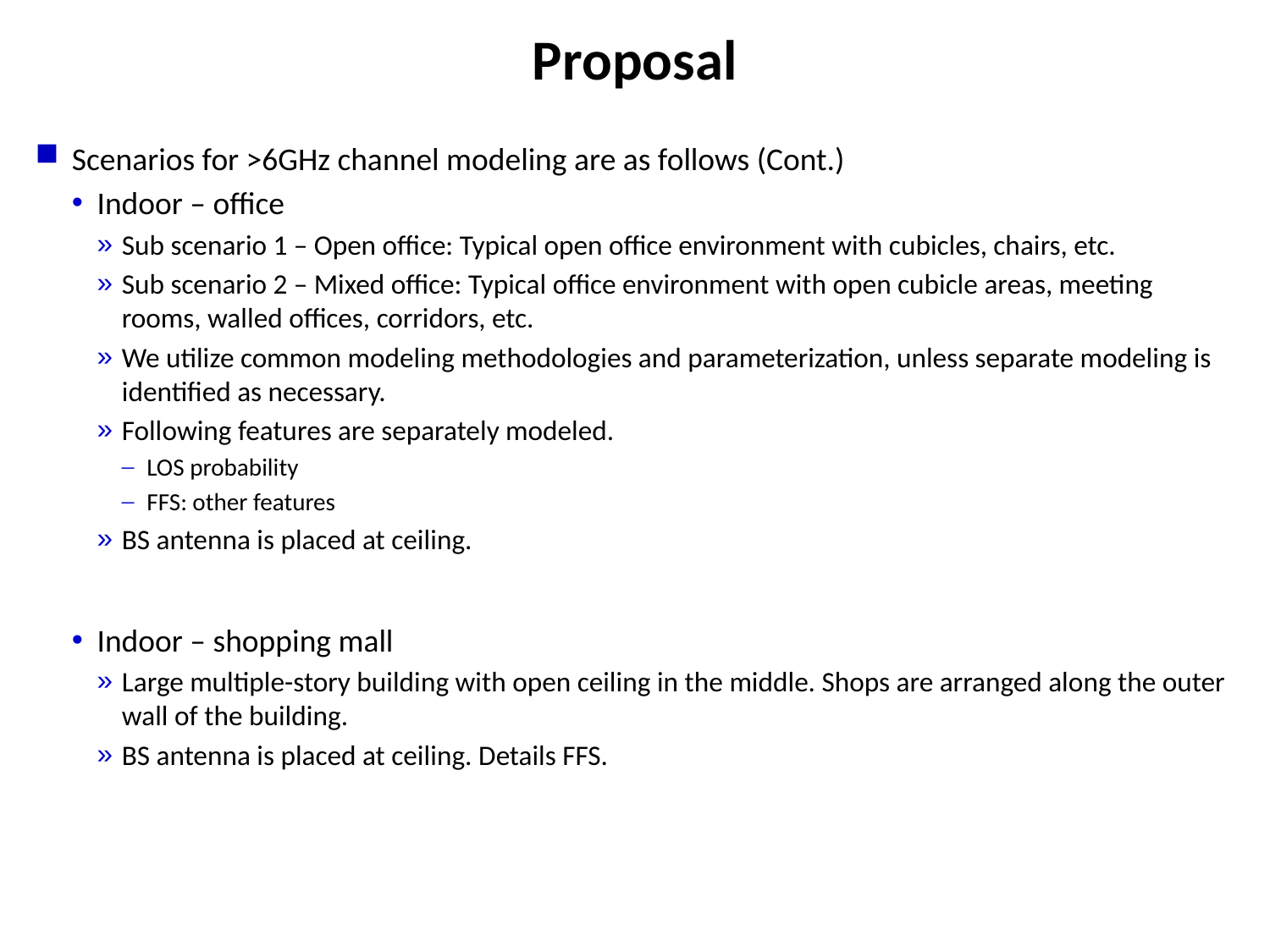

# Proposal
Scenarios for >6GHz channel modeling are as follows (Cont.)
Indoor – office
Sub scenario 1 – Open office: Typical open office environment with cubicles, chairs, etc.
Sub scenario 2 – Mixed office: Typical office environment with open cubicle areas, meeting rooms, walled offices, corridors, etc.
We utilize common modeling methodologies and parameterization, unless separate modeling is identified as necessary.
Following features are separately modeled.
LOS probability
FFS: other features
BS antenna is placed at ceiling.

Indoor – shopping mall
Large multiple-story building with open ceiling in the middle. Shops are arranged along the outer wall of the building.
BS antenna is placed at ceiling. Details FFS.